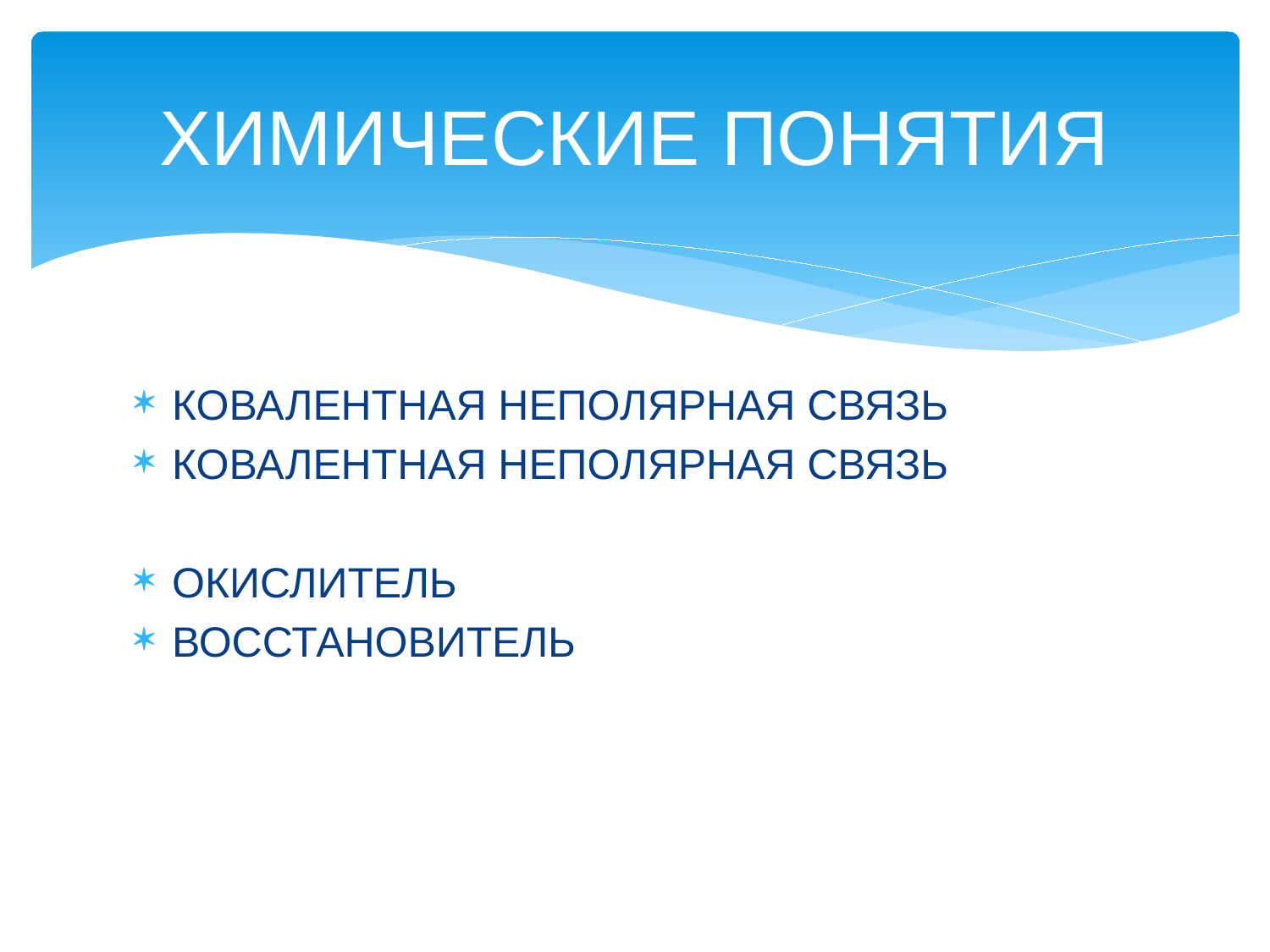

# ХИМИЧЕСКИЕ ПОНЯТИЯ
КОВАЛЕНТНАЯ НЕПОЛЯРНАЯ СВЯЗЬ
КОВАЛЕНТНАЯ НЕПОЛЯРНАЯ СВЯЗЬ

ОКИСЛИТЕЛЬ
ВОССТАНОВИТЕЛЬ